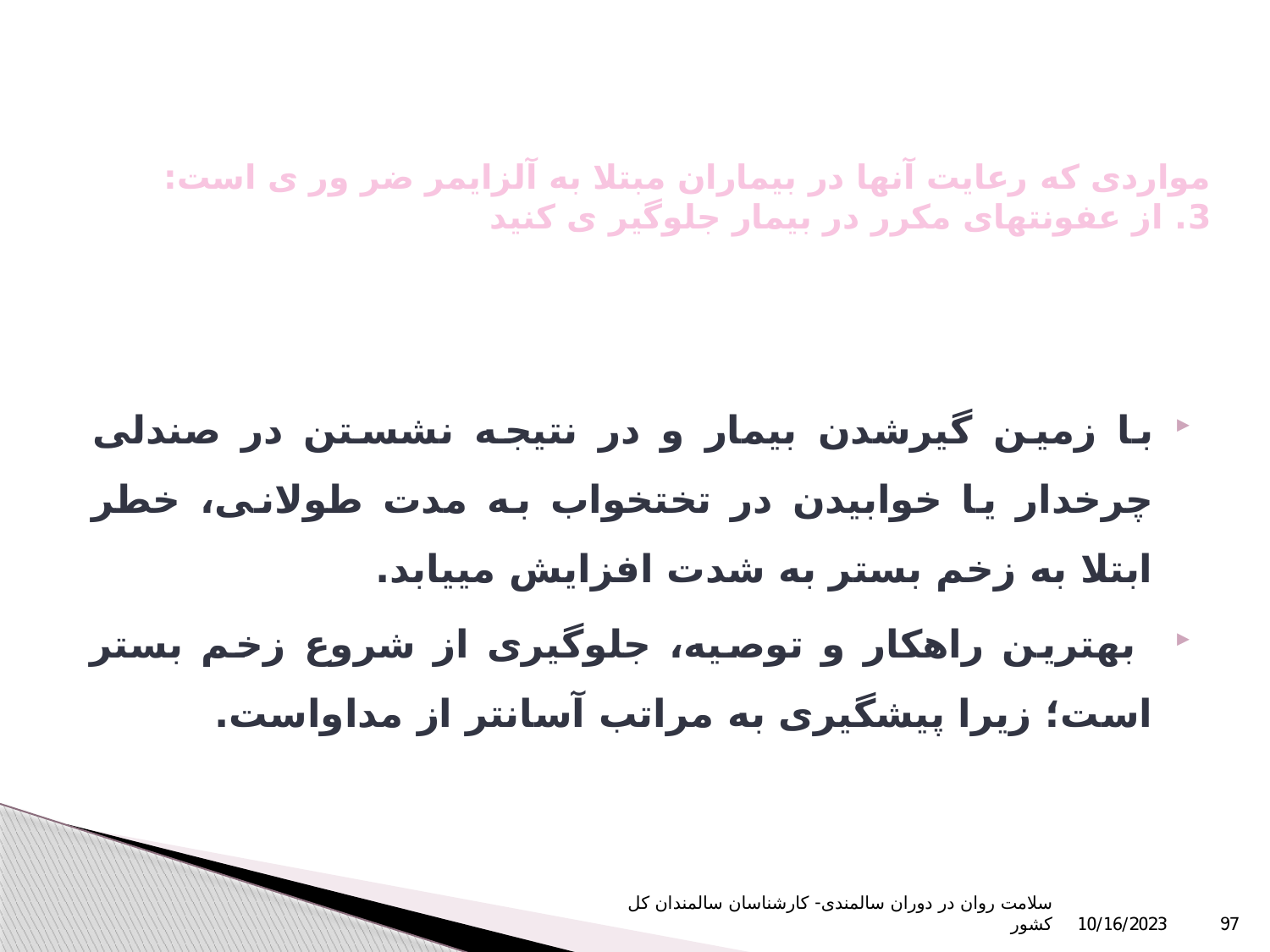

# مواردی که رعایت آنها در بیماران مبتلا به آلزایمر ضر ور ی است: 3. از عفونتهای مکرر در بیمار جلوگیر ی کنید
با زمین گیرشدن بیمار و در نتیجه نشستن در صندلی چرخدار یا خوابیدن در تختخواب به مدت طولانی، خطر ابتلا به زخم بستر به شدت افزایش مییابد.
 بهترین راهکار و توصیه، جلوگیری از شروع زخم بستر است؛ زیرا پیشگیری به مراتب آسانتر از مداواست.

سلامت روان در دوران سالمندی- کارشناسان سالمندان کل کشور
10/16/2023
97